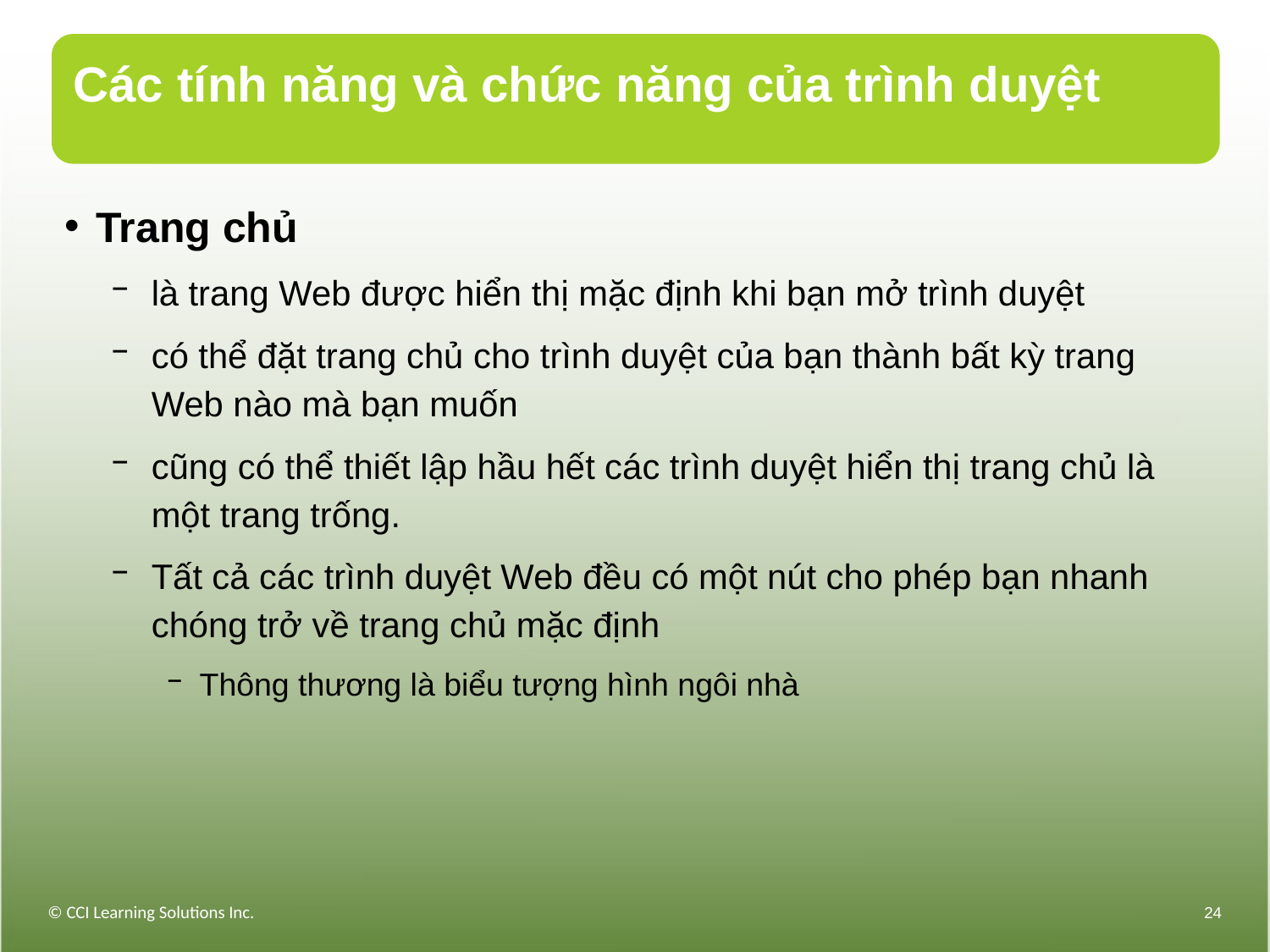

# Các tính năng và chức năng của trình duyệt
Trang chủ
là trang Web được hiển thị mặc định khi bạn mở trình duyệt
có thể đặt trang chủ cho trình duyệt của bạn thành bất kỳ trang Web nào mà bạn muốn
cũng có thể thiết lập hầu hết các trình duyệt hiển thị trang chủ là một trang trống.
Tất cả các trình duyệt Web đều có một nút cho phép bạn nhanh chóng trở về trang chủ mặc định
Thông thương là biểu tượng hình ngôi nhà

© CCI Learning Solutions Inc.
24